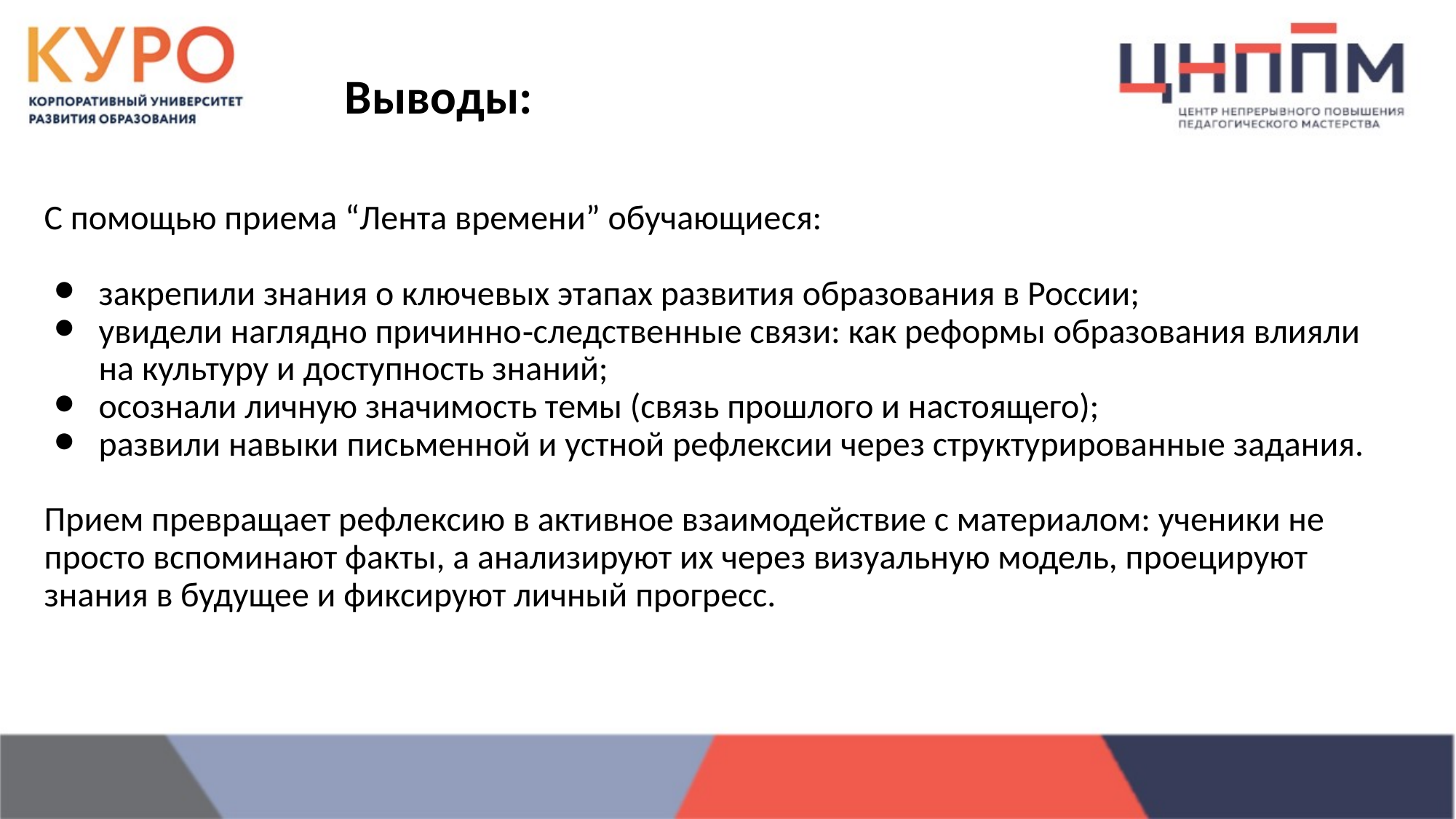

Выводы:
С помощью приема “Лента времени” обучающиеся:

закрепили знания о ключевых этапах развития образования в России;
увидели наглядно причинно‑следственные связи: как реформы образования влияли на культуру и доступность знаний;
осознали личную значимость темы (связь прошлого и настоящего);
развили навыки письменной и устной рефлексии через структурированные задания.

Прием превращает рефлексию в активное взаимодействие с материалом: ученики не просто вспоминают факты, а анализируют их через визуальную модель, проецируют знания в будущее и фиксируют личный прогресс.